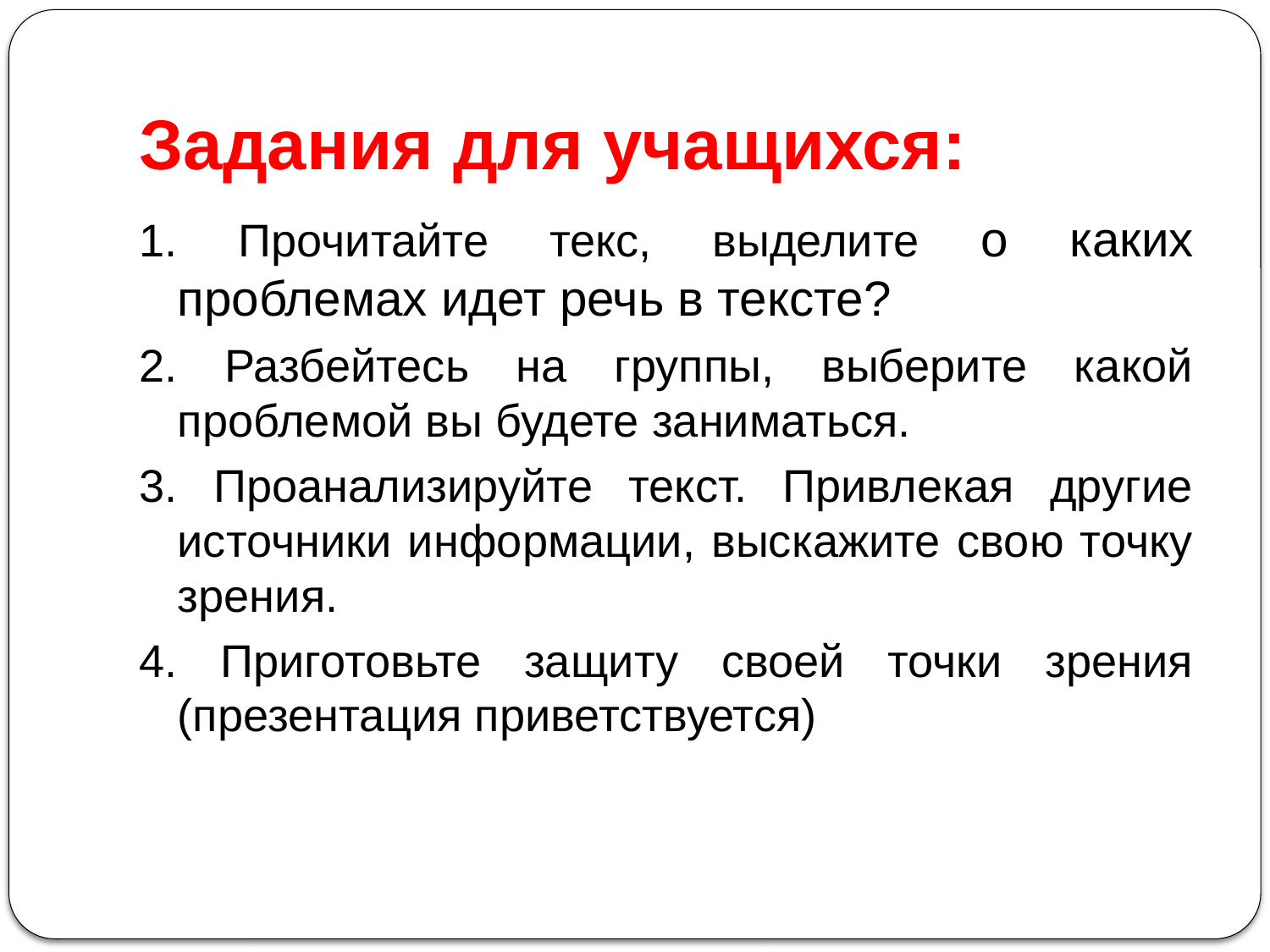

# Задания для учащихся:
1. Прочитайте текс, выделите о каких проблемах идет речь в тексте?
2. Разбейтесь на группы, выберите какой проблемой вы будете заниматься.
3. Проанализируйте текст. Привлекая другие источники информации, выскажите свою точку зрения.
4. Приготовьте защиту своей точки зрения (презентация приветствуется)